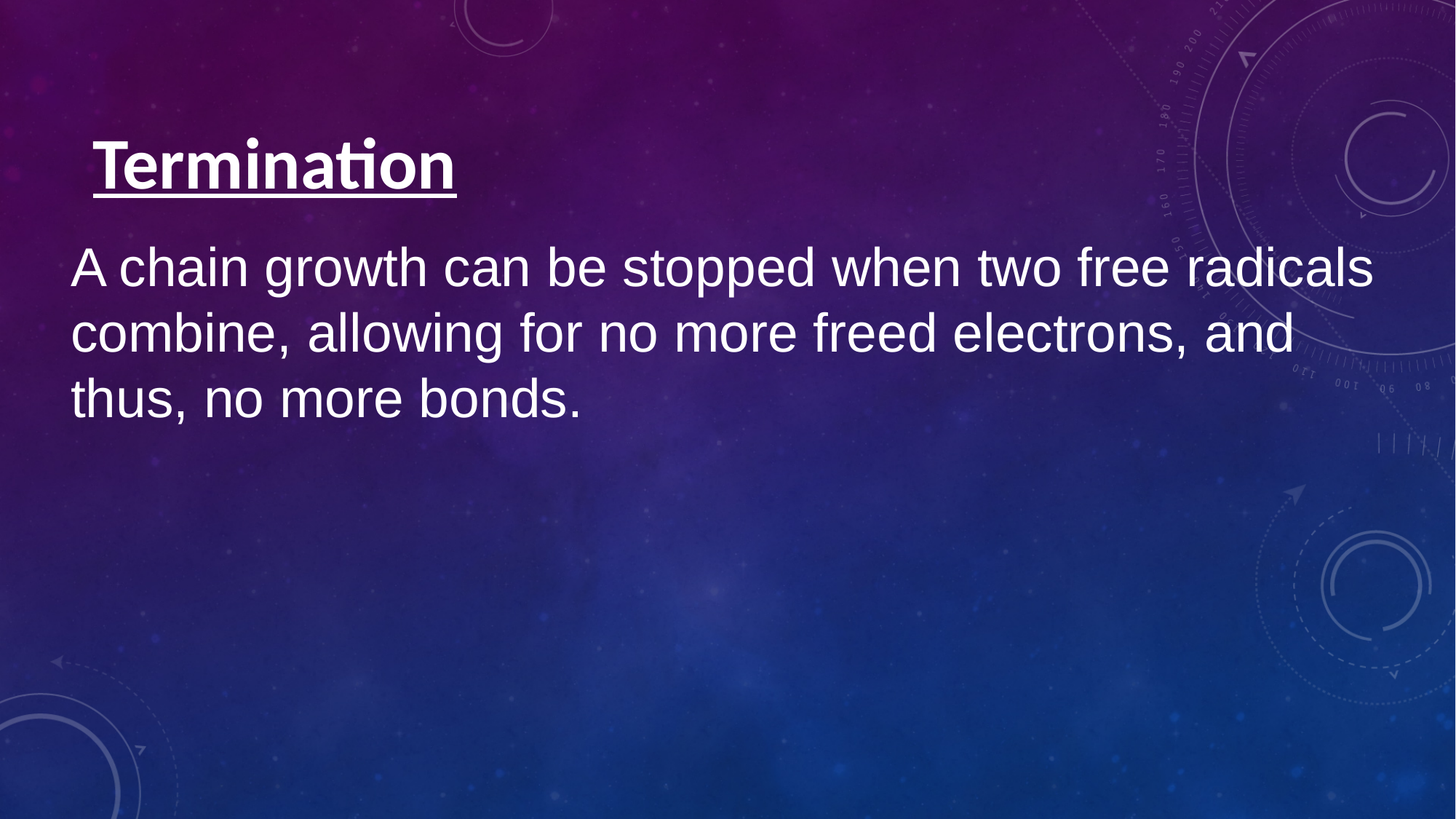

# Termination
A chain growth can be stopped when two free radicals combine, allowing for no more freed electrons, and thus, no more bonds.